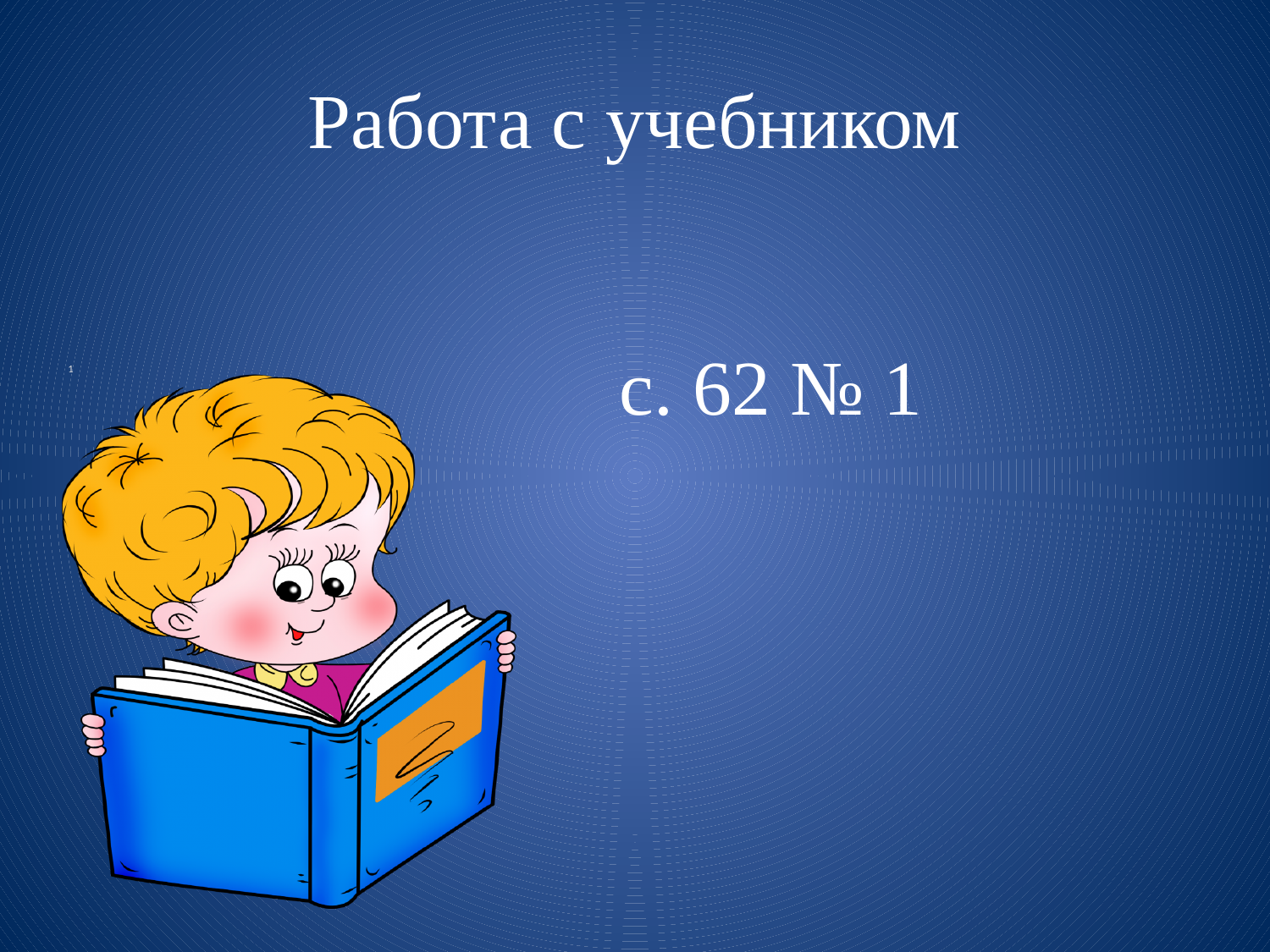

# Работа с учебником

               с. 62 № 1
1